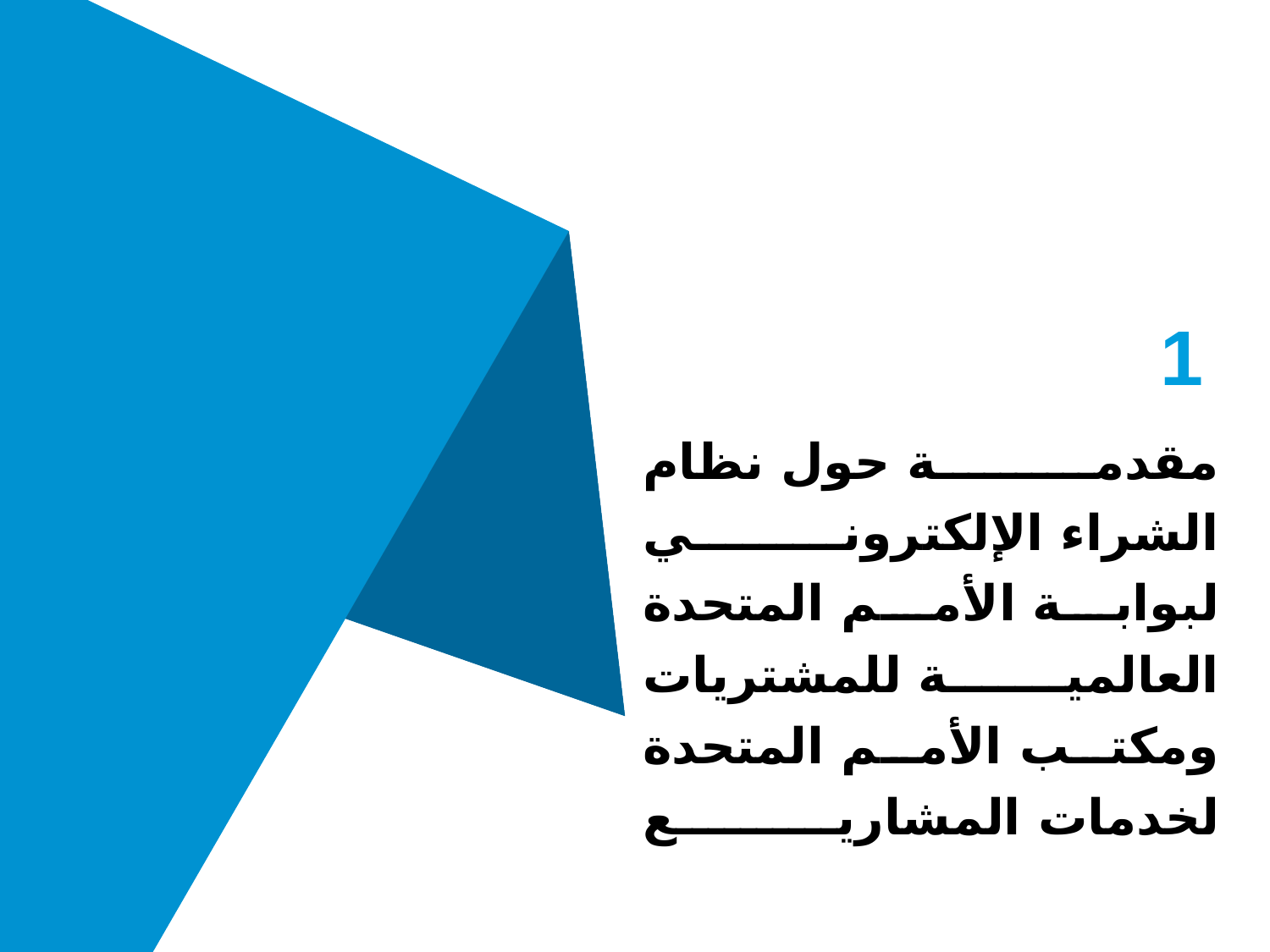

1
# مقدمة حول نظام الشراء الإلكتروني لبوابة الأمم المتحدة العالمية للمشتريات ومكتب الأمم المتحدة لخدمات المشاريع